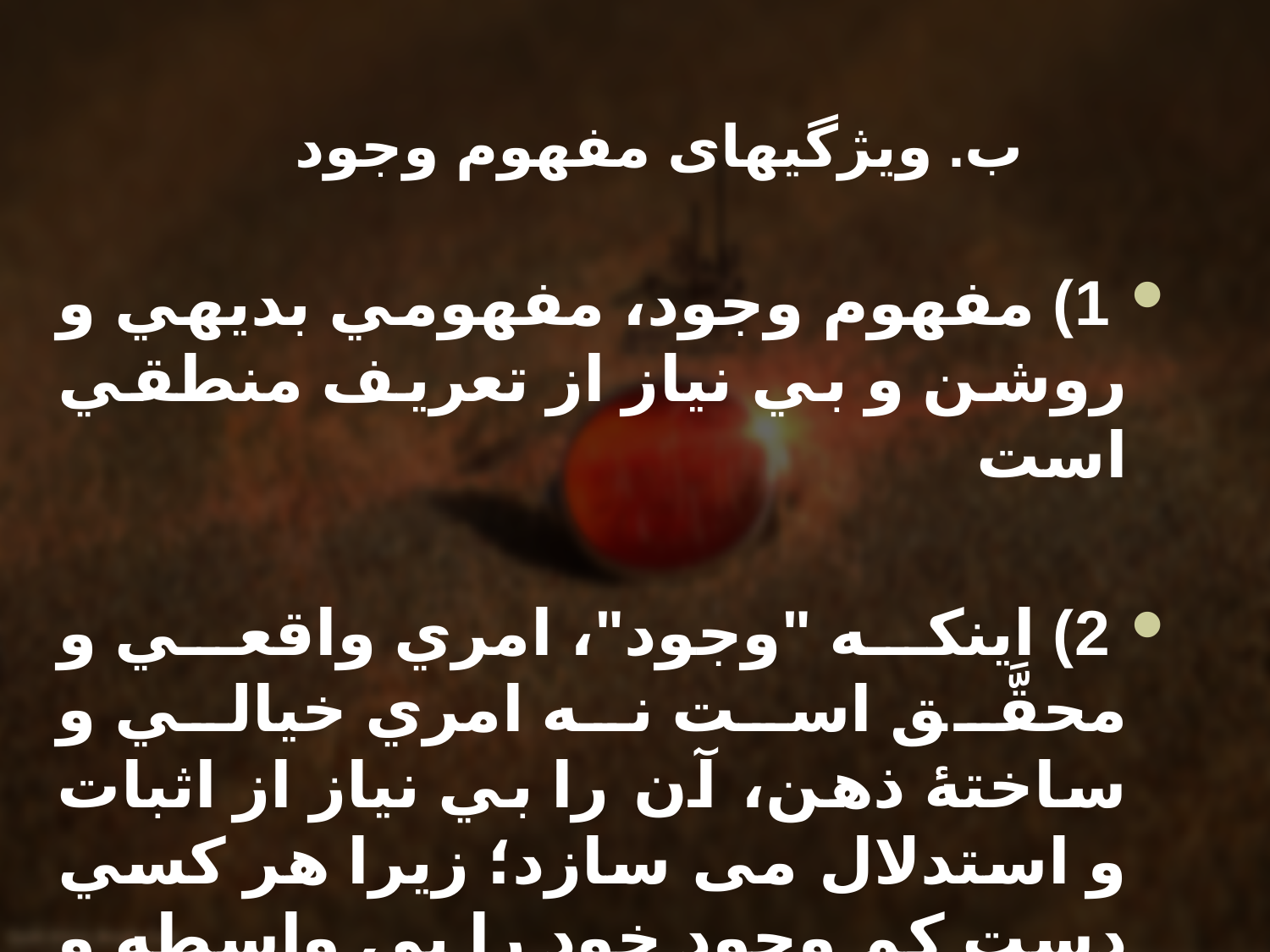

# ب. ويژگيهای مفهوم وجود
 1) مفهوم وجود، مفهومي بديهي و روشن و بي نياز از تعريف منطقي است

 2) اينکه "وجود"، امري واقعي و محقَّق است نه امري خيالي و ساختهٔ ذهن، آن را بي نياز از اثبات و استدلال می سازد؛ زيرا هر کسي دستِ کم وجودِ خود را بي واسطه و بالوجدان مي يابد